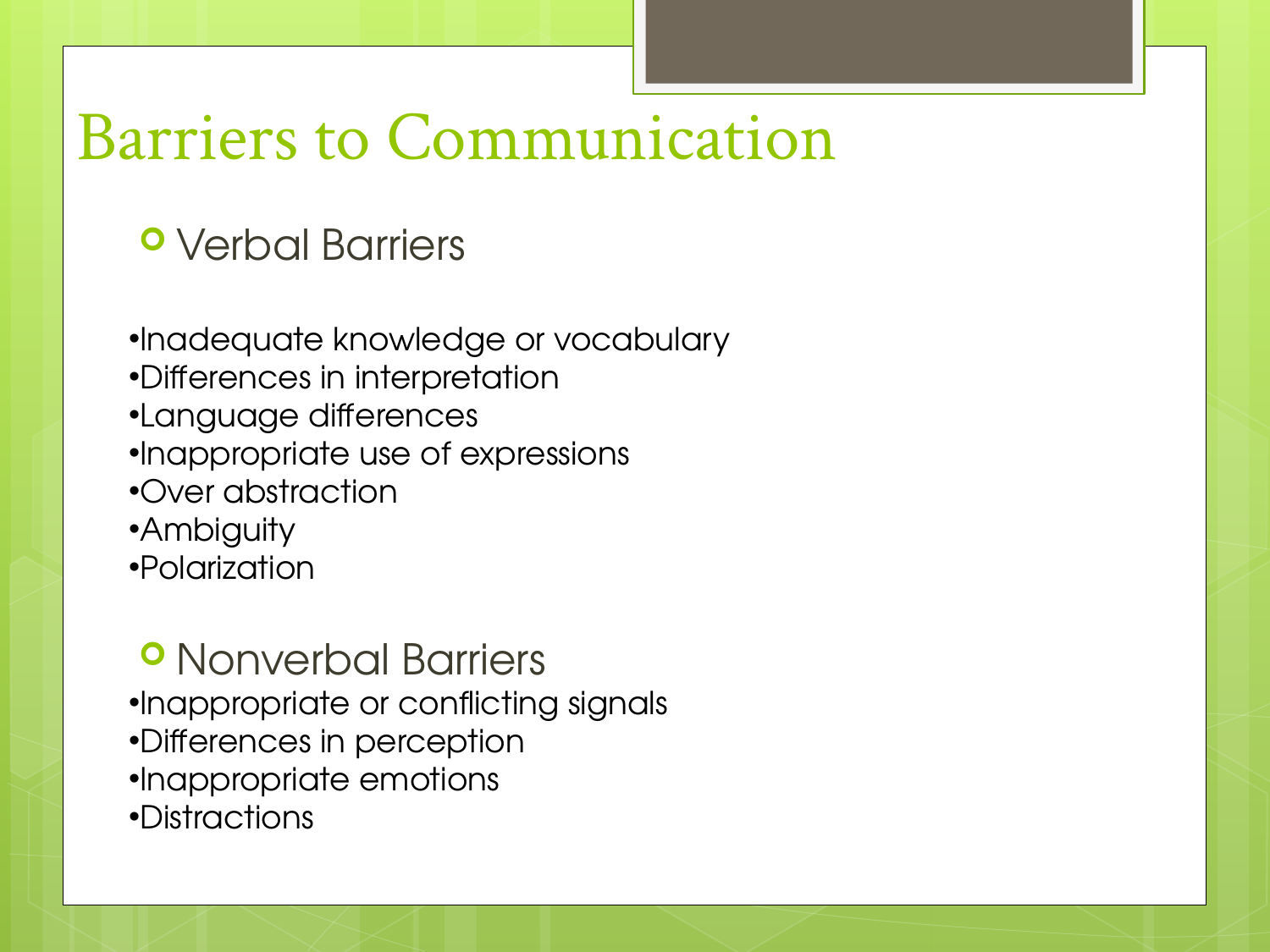

# Barriers to Communication
Verbal Barriers
Inadequate knowledge or vocabulary
Differences in interpretation
Language differences
Inappropriate use of expressions
Over abstraction
Ambiguity
Polarization

Nonverbal Barriers
Inappropriate or conflicting signals
Differences in perception
Inappropriate emotions
Distractions